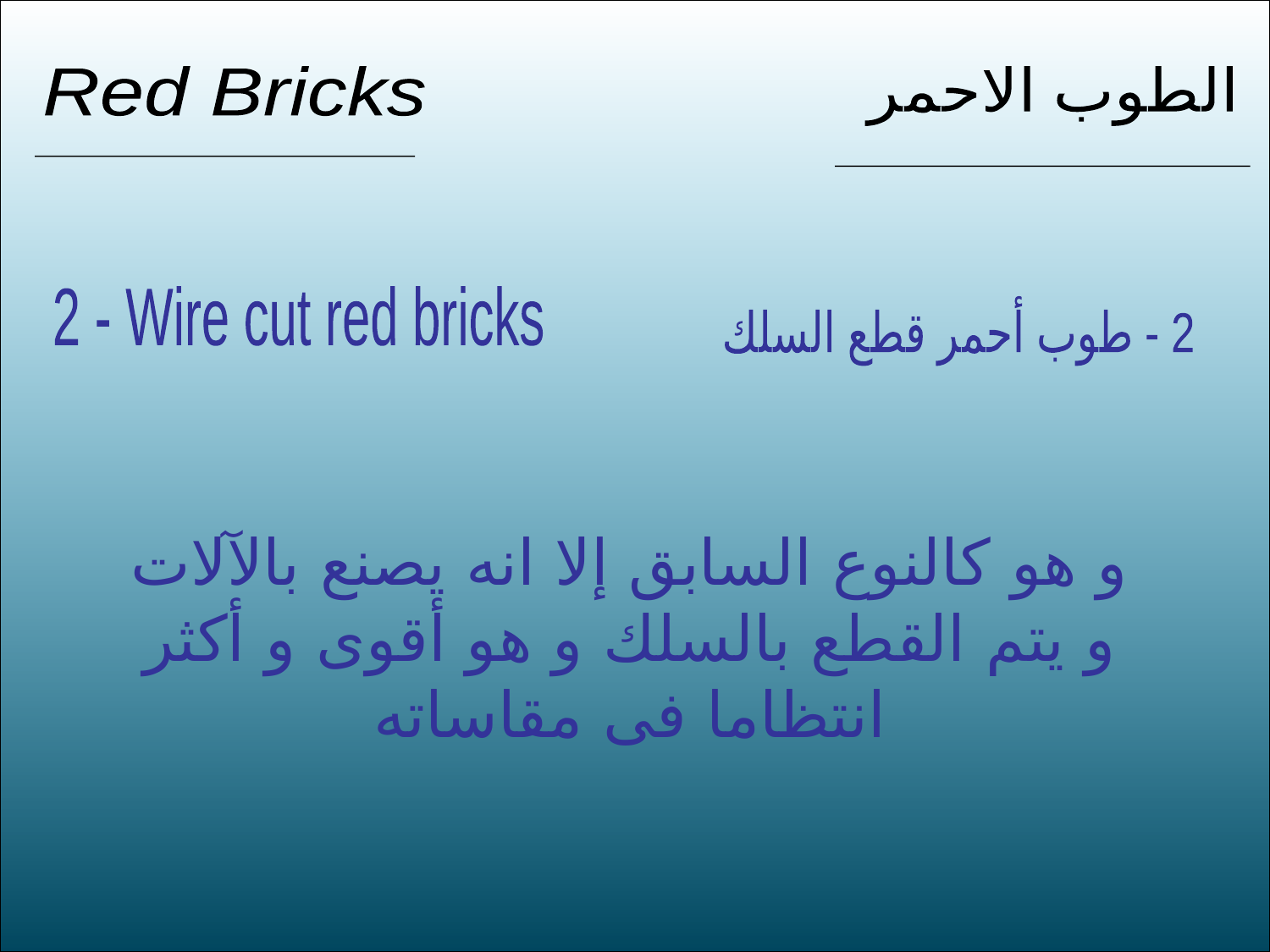

Red Bricks
الطوب الاحمر

2 - Wire cut red bricks
2 - طوب أحمر قطع السلك
و هو كالنوع السابق إلا انه يصنع بالآلات و يتم القطع بالسلك و هو أقوى و أكثر انتظاما فى مقاساته